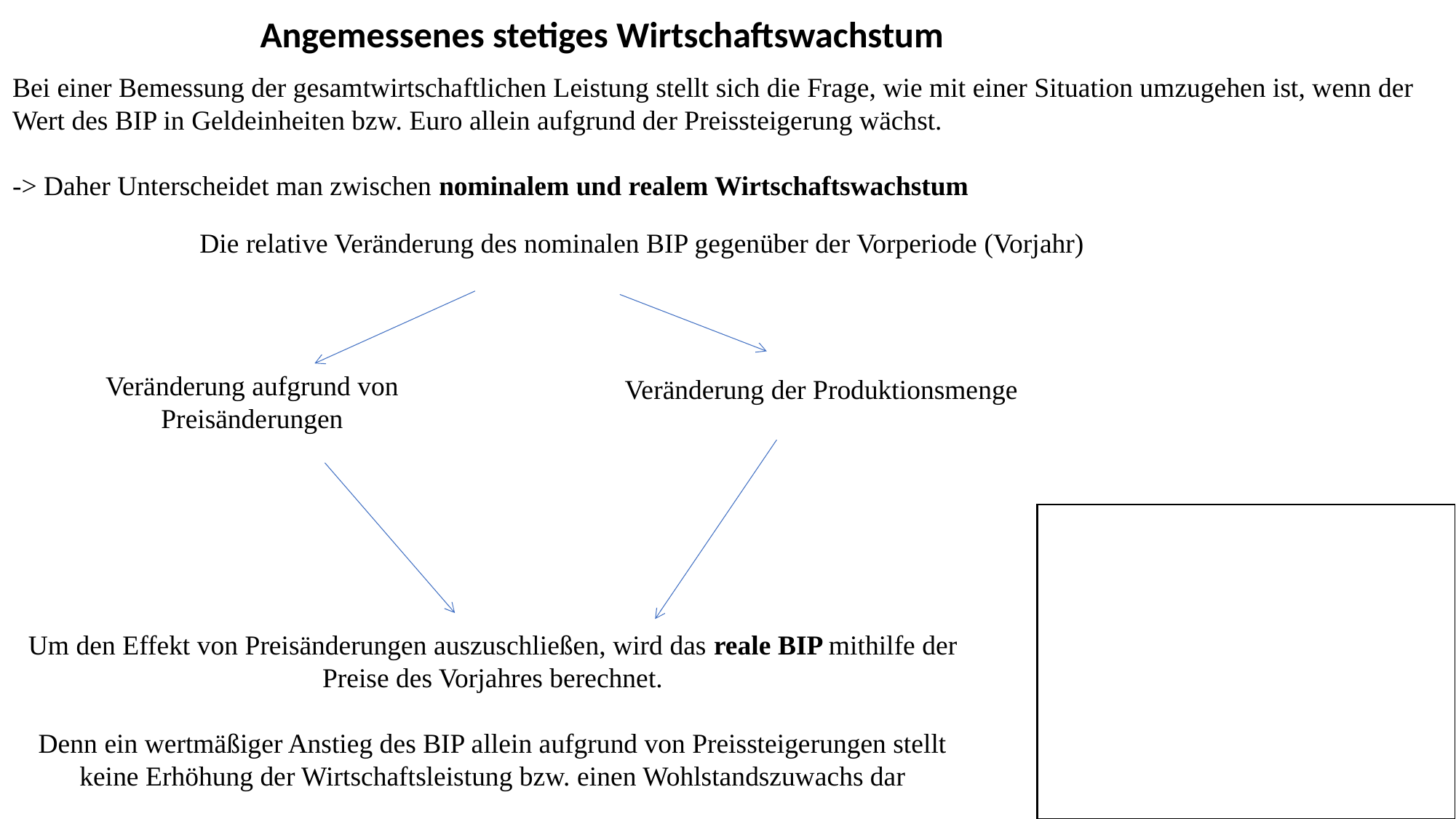

Angemessenes stetiges Wirtschaftswachstum
Bei einer Bemessung der gesamtwirtschaftlichen Leistung stellt sich die Frage, wie mit einer Situation umzugehen ist, wenn der Wert des BIP in Geldeinheiten bzw. Euro allein aufgrund der Preissteigerung wächst.

-> Daher Unterscheidet man zwischen nominalem und realem Wirtschaftswachstum
Die relative Veränderung des nominalen BIP gegenüber der Vorperiode (Vorjahr)
Veränderung aufgrund von Preisänderungen
Veränderung der Produktionsmenge

Um den Effekt von Preisänderungen auszuschließen, wird das reale BIP mithilfe der Preise des Vorjahres berechnet.

Denn ein wertmäßiger Anstieg des BIP allein aufgrund von Preissteigerungen stellt keine Erhöhung der Wirtschaftsleistung bzw. einen Wohlstandszuwachs dar